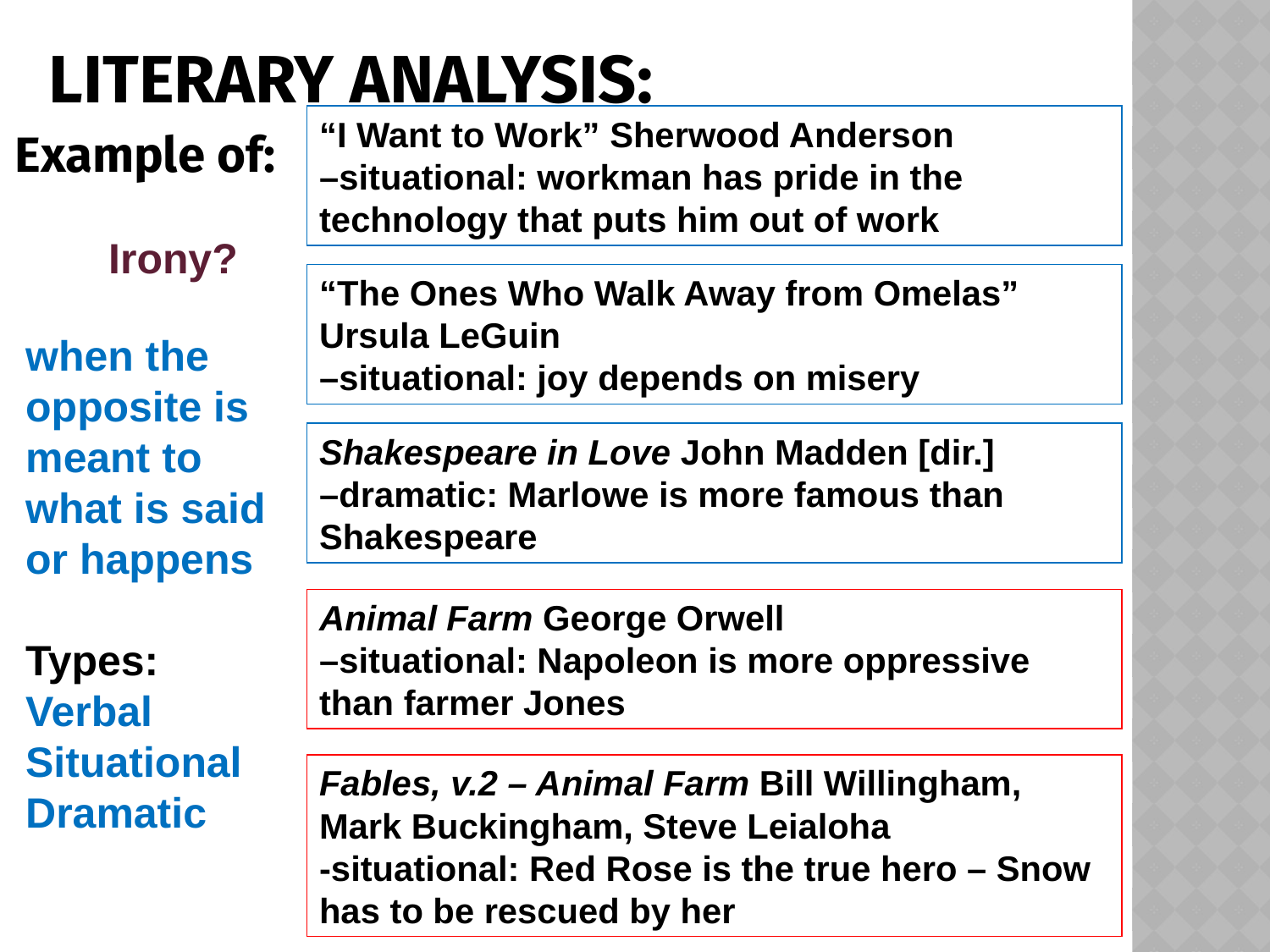

# Literary analysis:
“I Want to Work” Sherwood Anderson
–situational: workman has pride in the technology that puts him out of work
Example of:

Irony?
“The Ones Who Walk Away from Omelas” Ursula LeGuin
–situational: joy depends on misery
when the opposite is meant to what is said or happens

Types:
Verbal
Situational
Dramatic
Shakespeare in Love John Madden [dir.]
–dramatic: Marlowe is more famous than Shakespeare
Animal Farm George Orwell
–situational: Napoleon is more oppressive than farmer Jones
Fables, v.2 – Animal Farm Bill Willingham, Mark Buckingham, Steve Leialoha
-situational: Red Rose is the true hero – Snow has to be rescued by her